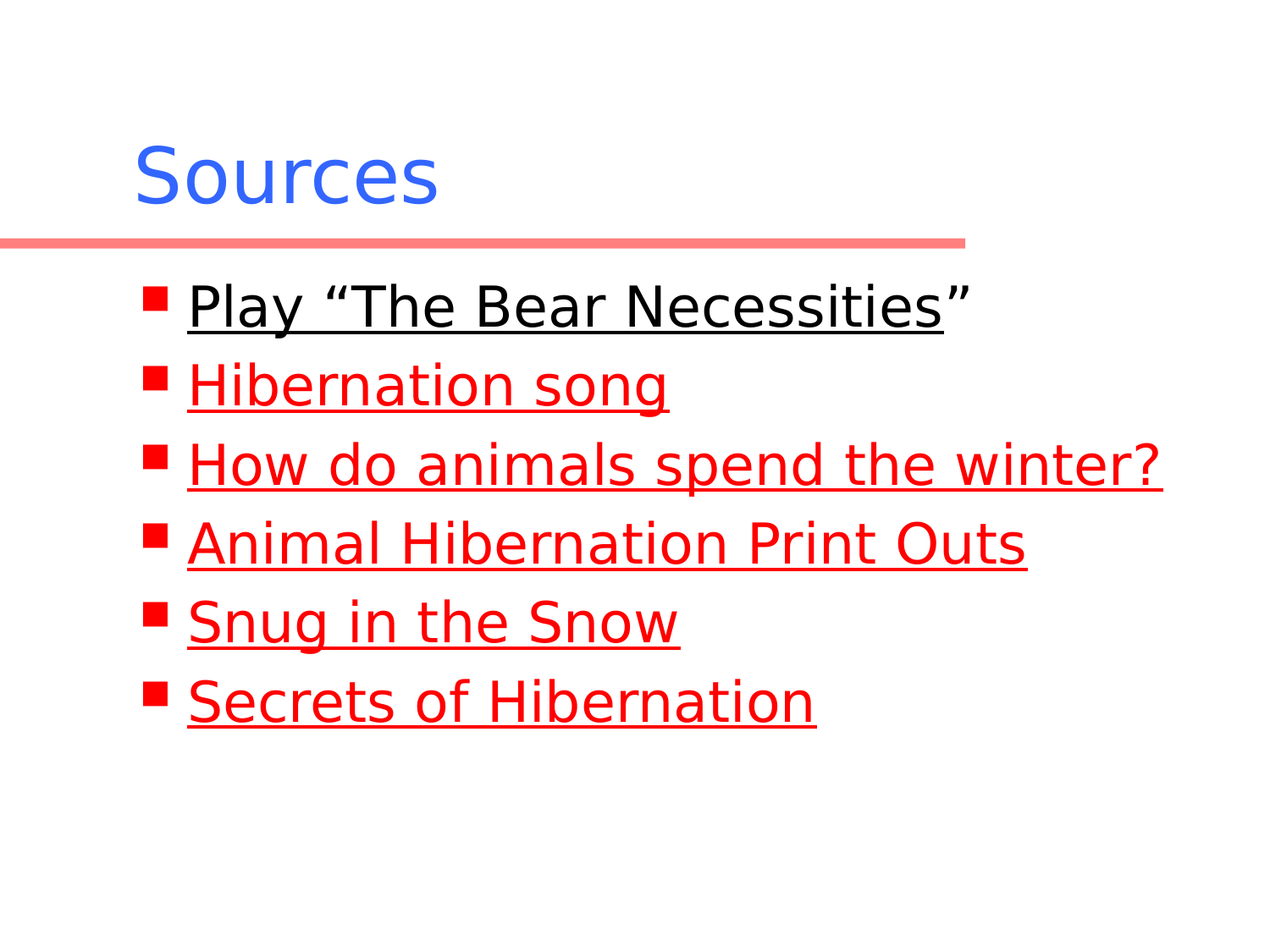

# Sources
Play “The Bear Necessities”
Hibernation song
How do animals spend the winter?
Animal Hibernation Print Outs
Snug in the Snow
Secrets of Hibernation